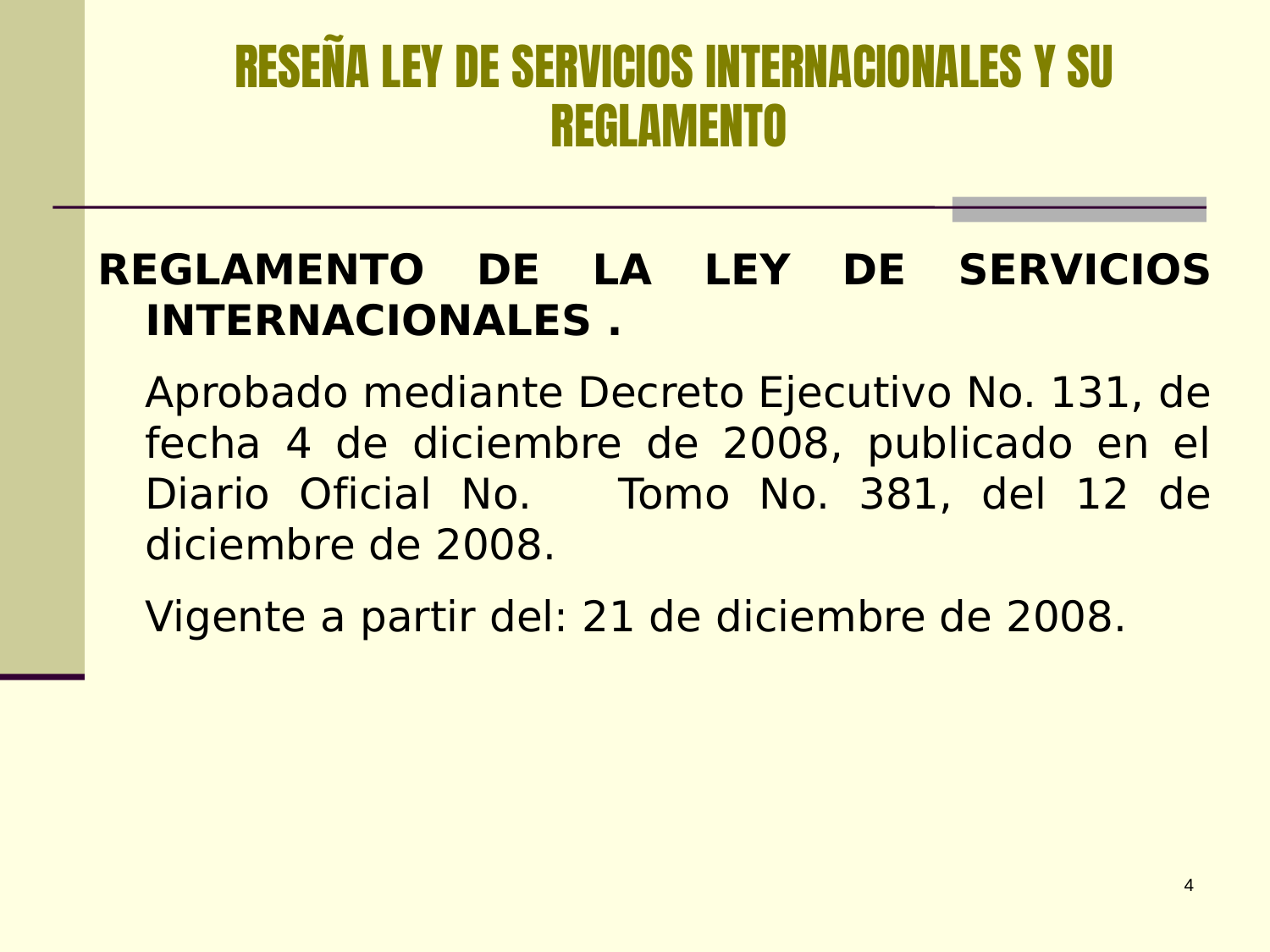

# RESEÑA LEY DE SERVICIOS INTERNACIONALES Y SU REGLAMENTO
REGLAMENTO DE LA LEY DE SERVICIOS INTERNACIONALES .
	Aprobado mediante Decreto Ejecutivo No. 131, de fecha 4 de diciembre de 2008, publicado en el Diario Oficial No.   Tomo No. 381, del 12 de diciembre de 2008.
	Vigente a partir del: 21 de diciembre de 2008.

4